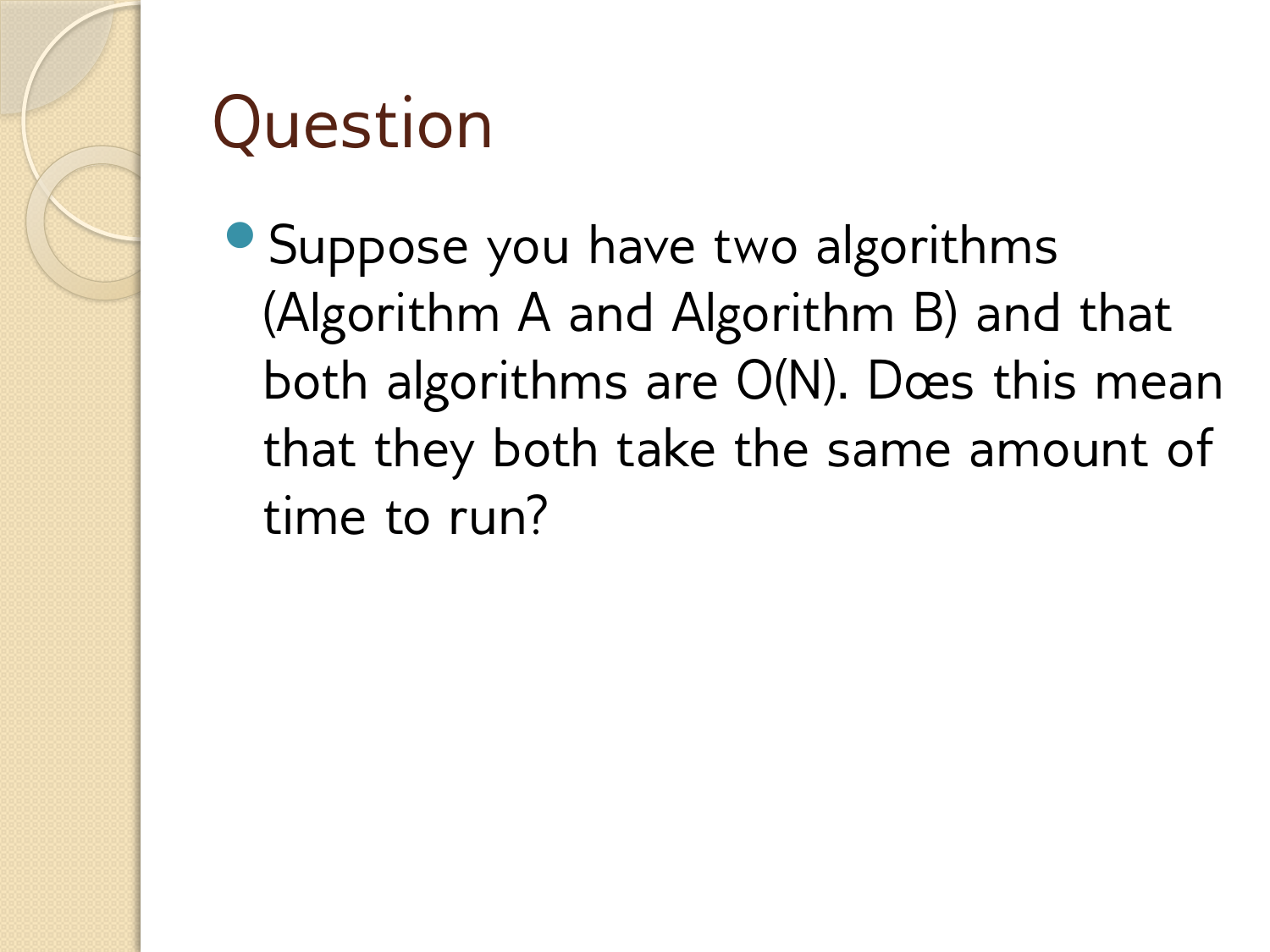

# Question
Suppose you have two algorithms (Algorithm A and Algorithm B) and that both algorithms are O(N). Does this mean that they both take the same amount of time to run?